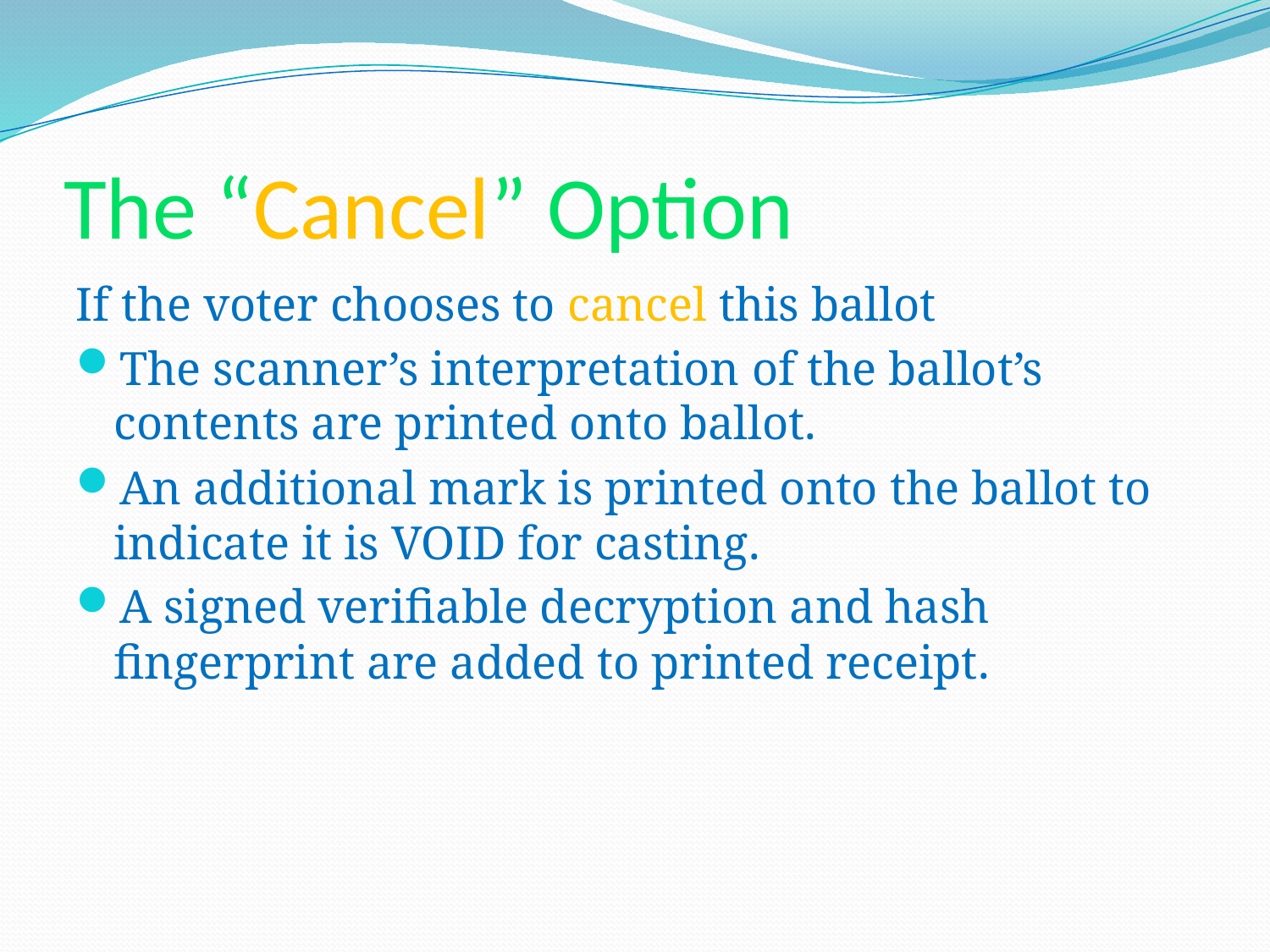

# The “Cancel” Option
If the voter chooses to cancel this ballot
The scanner’s interpretation of the ballot’s contents are printed onto ballot.
An additional mark is printed onto the ballot to indicate it is VOID for casting.
A signed verifiable decryption and hash fingerprint are added to printed receipt.